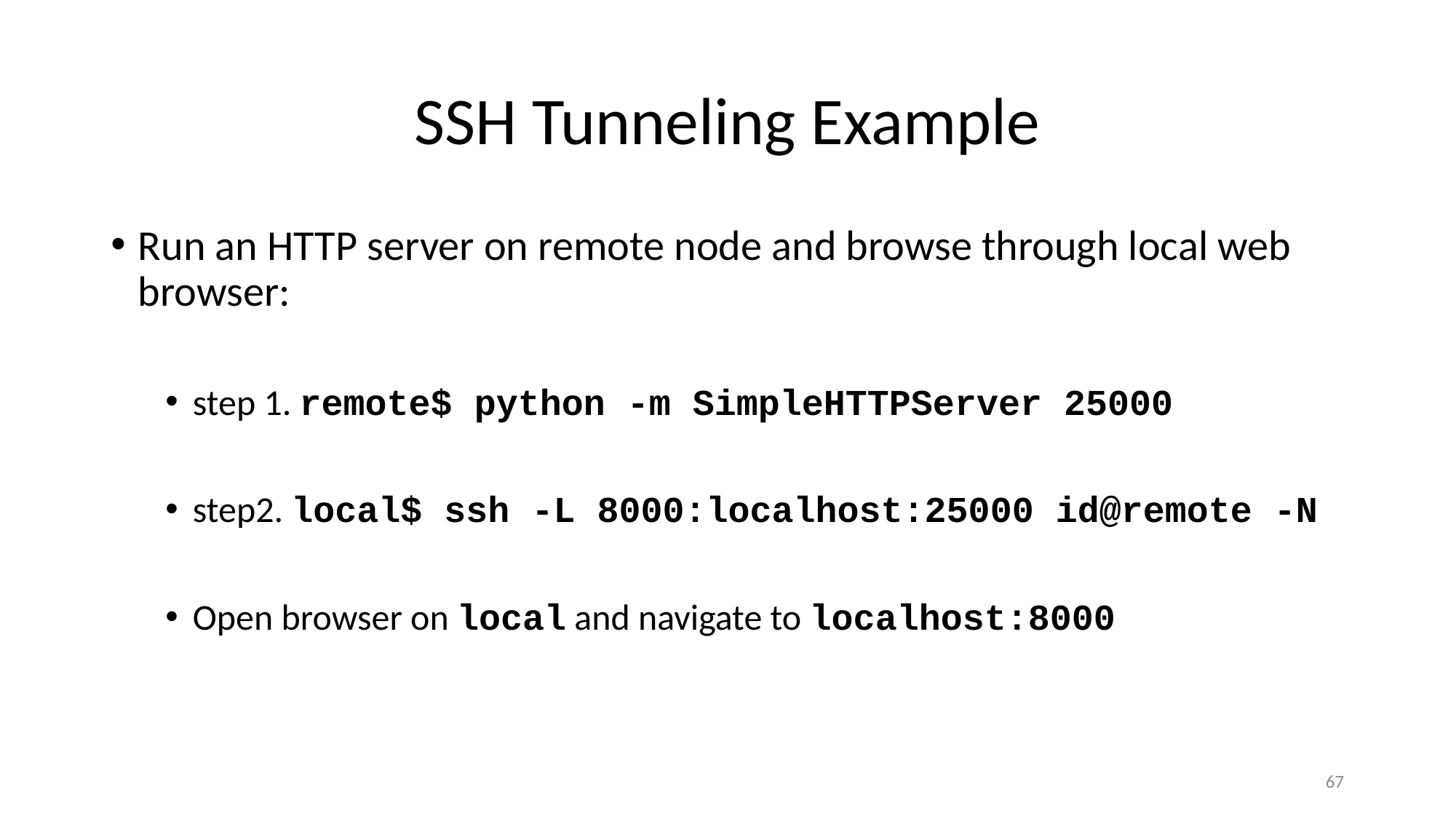

# SSH Tunneling Example
Run an HTTP server on remote node and browse through local web browser:

step 1. remote$ python -m SimpleHTTPServer 25000

step2. local$ ssh -L 8000:localhost:25000 id@remote -N

Open browser on local and navigate to localhost:8000

67